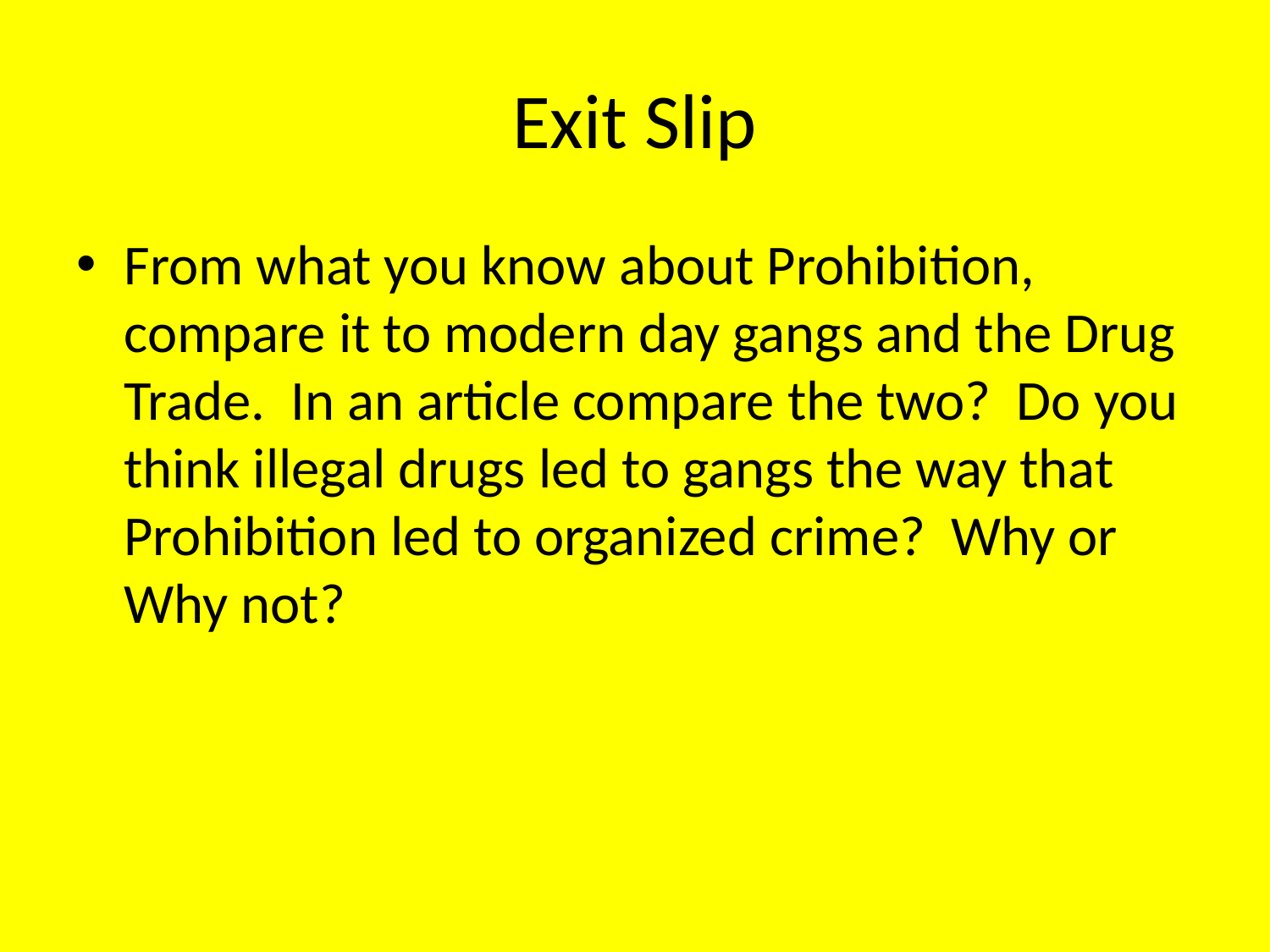

# Exit Slip
From what you know about Prohibition, compare it to modern day gangs and the Drug Trade.  In an article compare the two?  Do you think illegal drugs led to gangs the way that Prohibition led to organized crime?  Why or Why not?